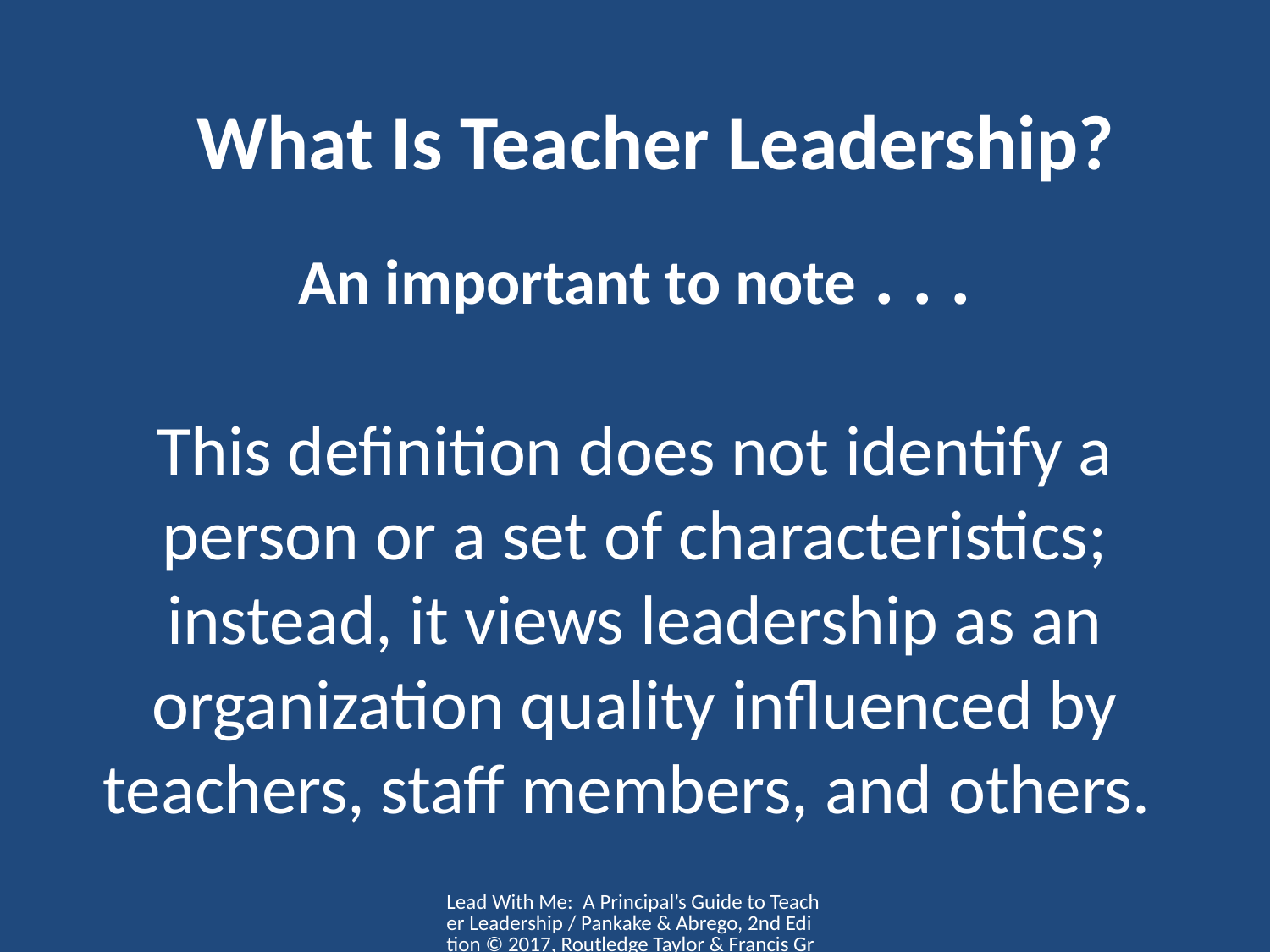

What Is Teacher Leadership?
# An important to note . . .
This definition does not identify a person or a set of characteristics; instead, it views leadership as an organization quality influenced by teachers, staff members, and others.
Lead With Me:  A Principal’s Guide to Teacher Leadership / Pankake & Abrego, 2nd Edition © 2017, Routledge Taylor & Francis Group